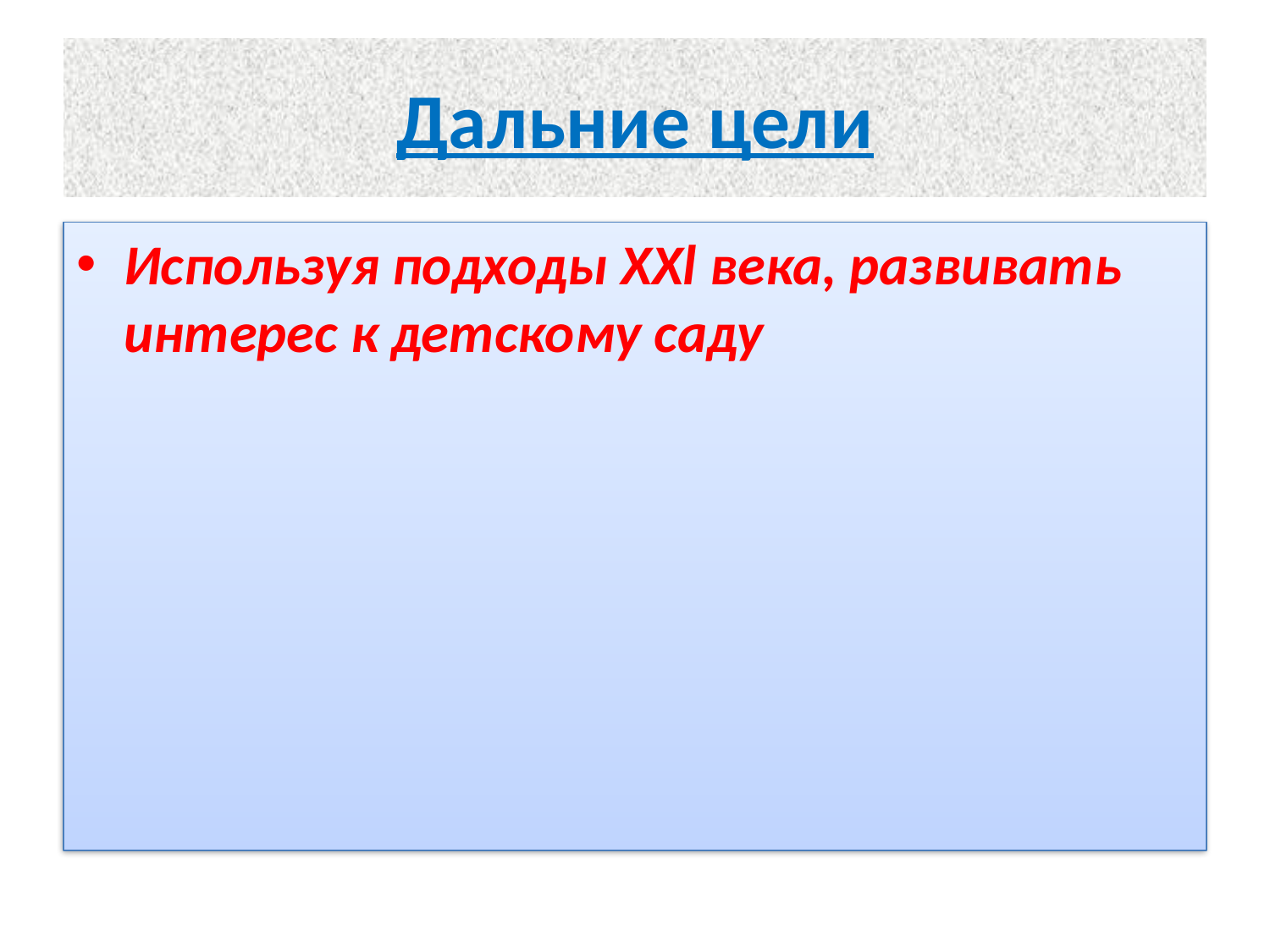

# Дальние цели
Используя подходы XXl века, развивать интерес к детскому саду